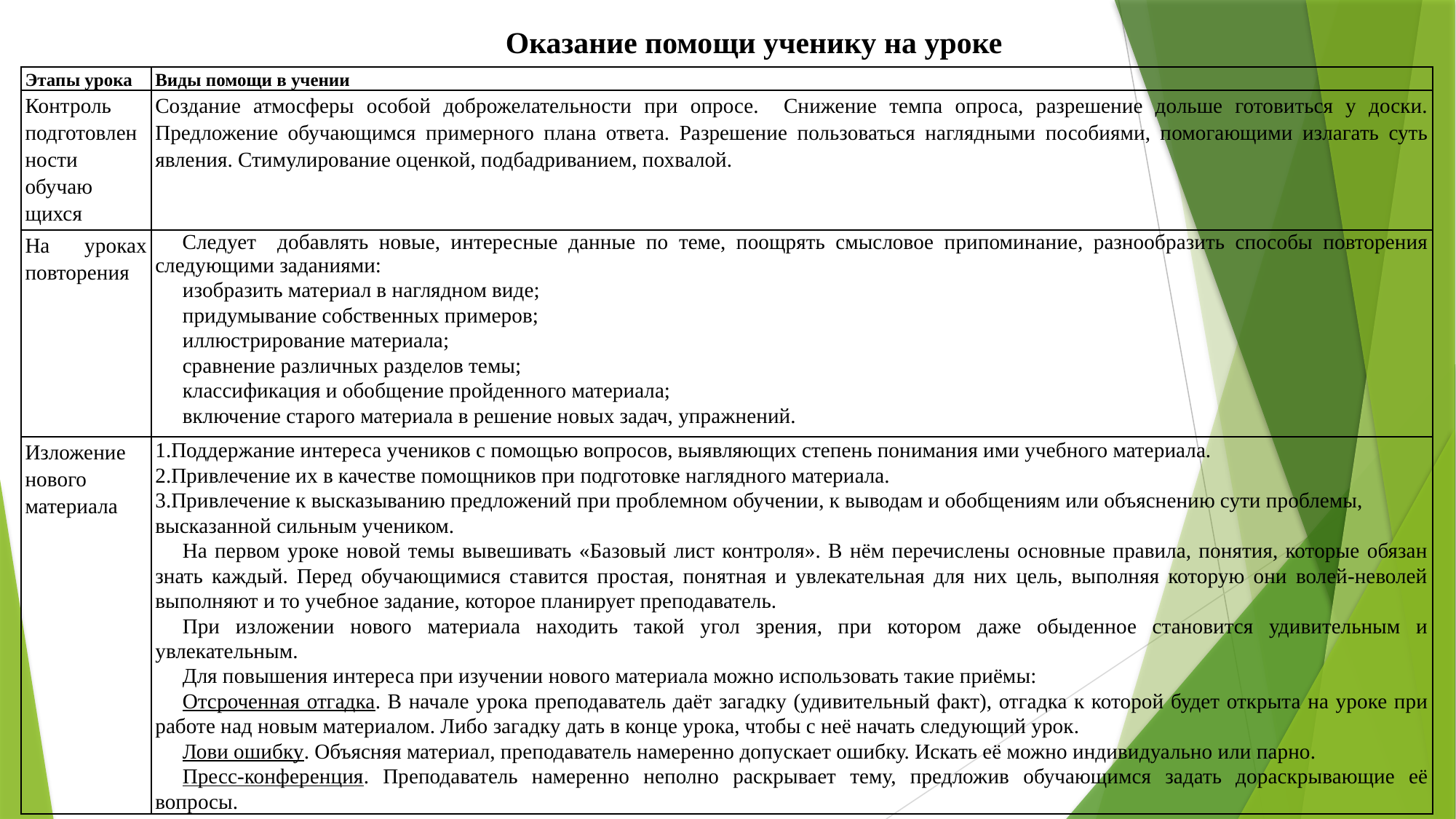

# Оказание помощи ученику на уроке
| Этапы урока | Виды помощи в учении |
| --- | --- |
| Контроль подготовленности обучаю щихся | Создание атмосферы особой доброжелательности при опросе. Снижение темпа опроса, разрешение дольше готовиться у доски. Предложение обучающимся примерного плана ответа. Разрешение пользоваться наглядными пособиями, помогающими излагать суть явления. Стимулирование оценкой, подбадриванием, похвалой. |
| На уроках повторения | Следует добавлять новые, интересные данные по теме, поощрять смысловое припоминание, разнообразить способы повторения следующими заданиями: изобразить материал в наглядном виде; придумывание собственных примеров; иллюстрирование материала; сравнение различных разделов темы; классификация и обобщение пройденного материала; включение старого материала в решение новых задач, упражнений. |
| Изложение нового материала | 1.Поддержание интереса учеников с помощью вопросов, выявляющих степень понимания ими учебного материала. 2.Привлечение их в качестве помощников при подготовке наглядного материала. 3.Привлечение к высказыванию предложений при проблемном обучении, к выводам и обобщениям или объяснению сути проблемы, высказанной сильным учеником. На первом уроке новой темы вывешивать «Базовый лист контроля». В нём перечислены основные правила, понятия, которые обязан знать каждый. Перед обучающимися ставится простая, понятная и увлекательная для них цель, выполняя которую они волей-неволей выполняют и то учебное задание, которое планирует преподаватель. При изложении нового материала находить такой угол зрения, при котором даже обыденное становится удивительным и увлекательным. Для повышения интереса при изучении нового материала можно использовать такие приёмы: Отсроченная отгадка. В начале урока преподаватель даёт загадку (удивительный факт), отгадка к которой будет открыта на уроке при работе над новым материалом. Либо загадку дать в конце урока, чтобы с неё начать следующий урок. Лови ошибку. Объясняя материал, преподаватель намеренно допускает ошибку. Искать её можно индивидуально или парно. Пресс-конференция. Преподаватель намеренно неполно раскрывает тему, предложив обучающимся задать дораскрывающие её вопросы. |